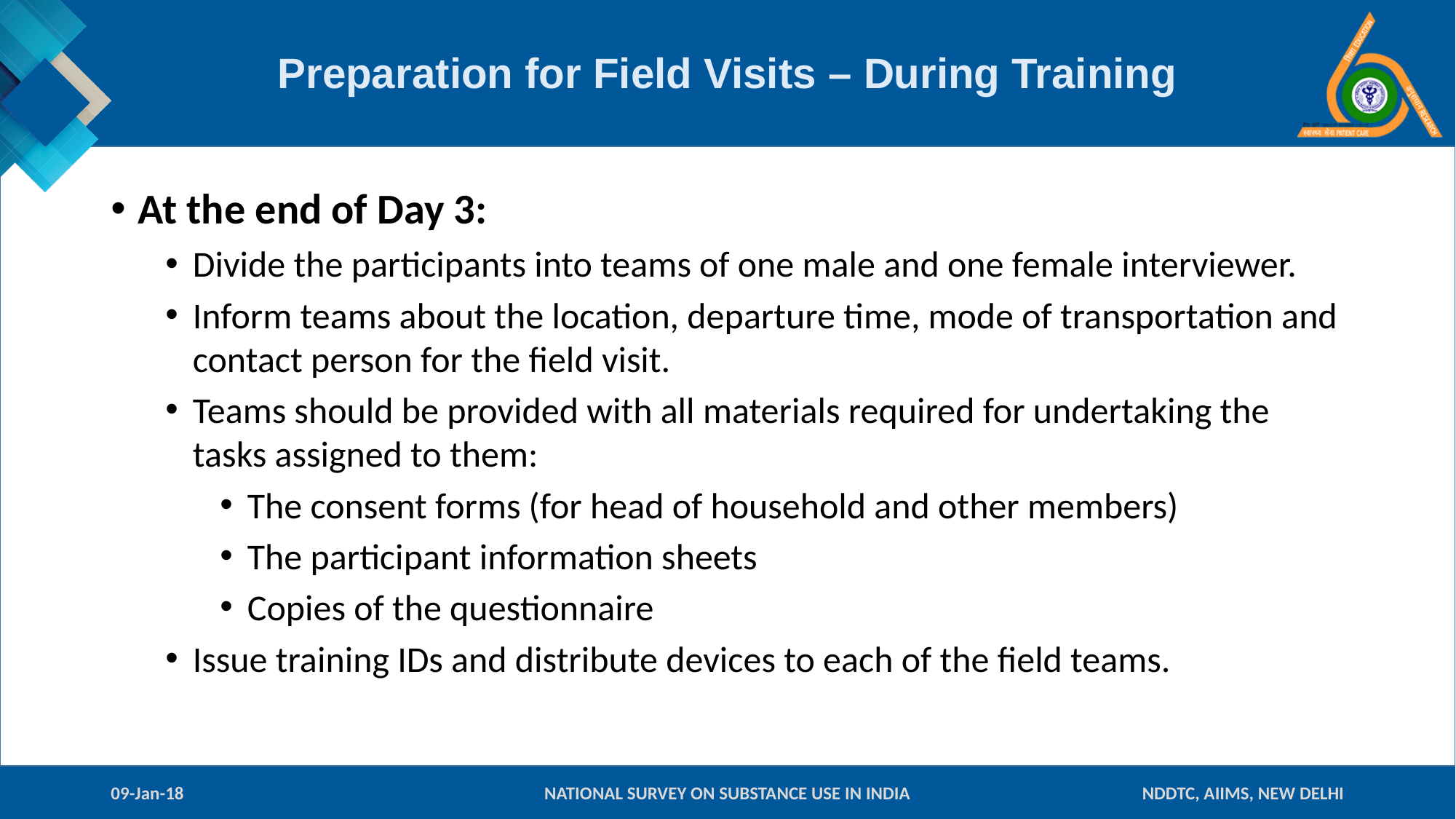

# Preparation for Field Visits – During Training
At the end of Day 3:
Divide the participants into teams of one male and one female interviewer.
Inform teams about the location, departure time, mode of transportation and contact person for the field visit.
Teams should be provided with all materials required for undertaking the tasks assigned to them:
The consent forms (for head of household and other members)
The participant information sheets
Copies of the questionnaire
Issue training IDs and distribute devices to each of the field teams.
09-Jan-18
NATIONAL SURVEY ON SUBSTANCE USE IN INDIA
NDDTC, AIIMS, NEW DELHI